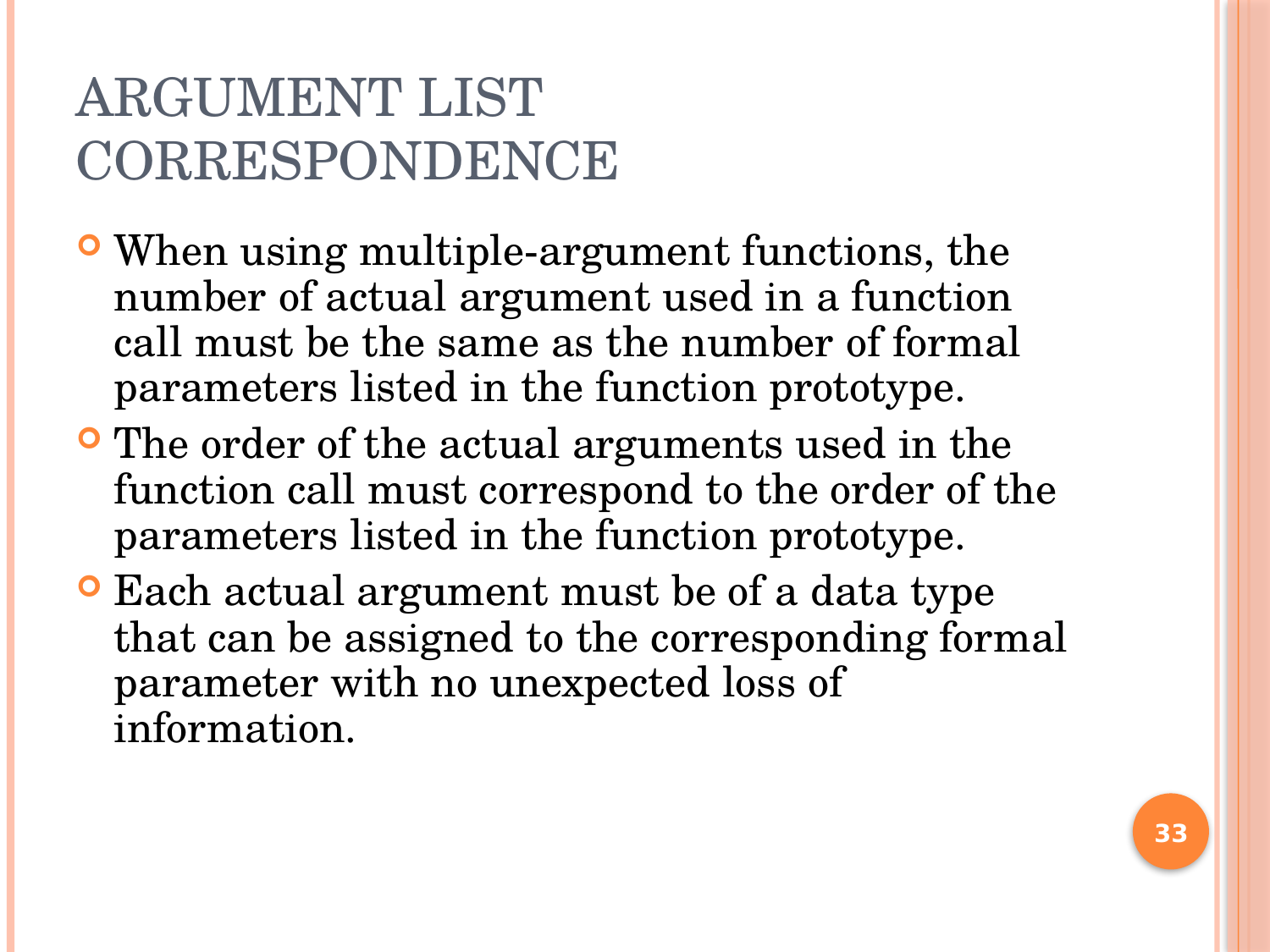

# Argument List Correspondence
When using multiple-argument functions, the number of actual argument used in a function call must be the same as the number of formal parameters listed in the function prototype.
The order of the actual arguments used in the function call must correspond to the order of the parameters listed in the function prototype.
Each actual argument must be of a data type that can be assigned to the corresponding formal parameter with no unexpected loss of information.
33